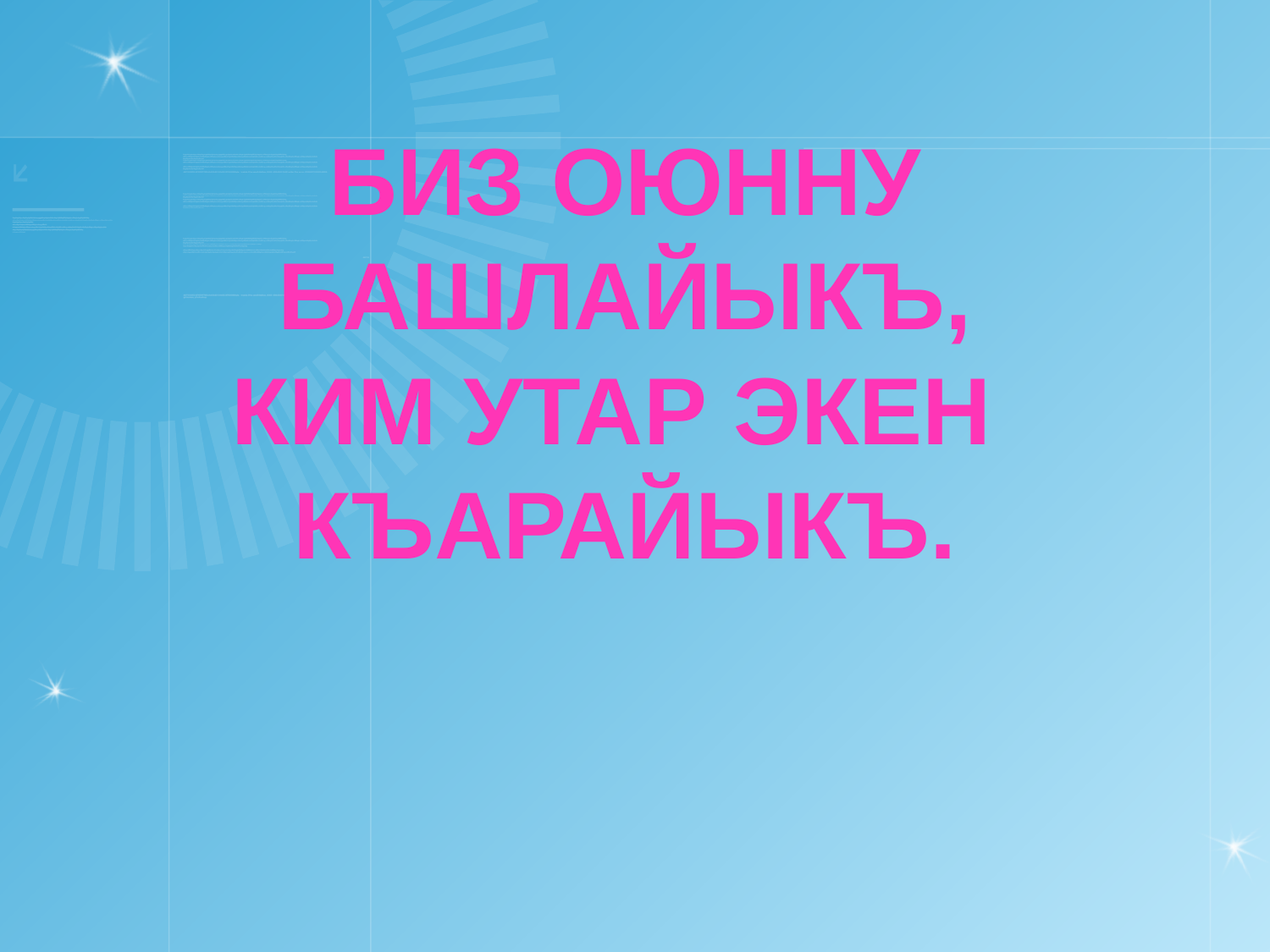

Биз оюнну башлайыкъ,
ким утар экен
Къарайыкъ.